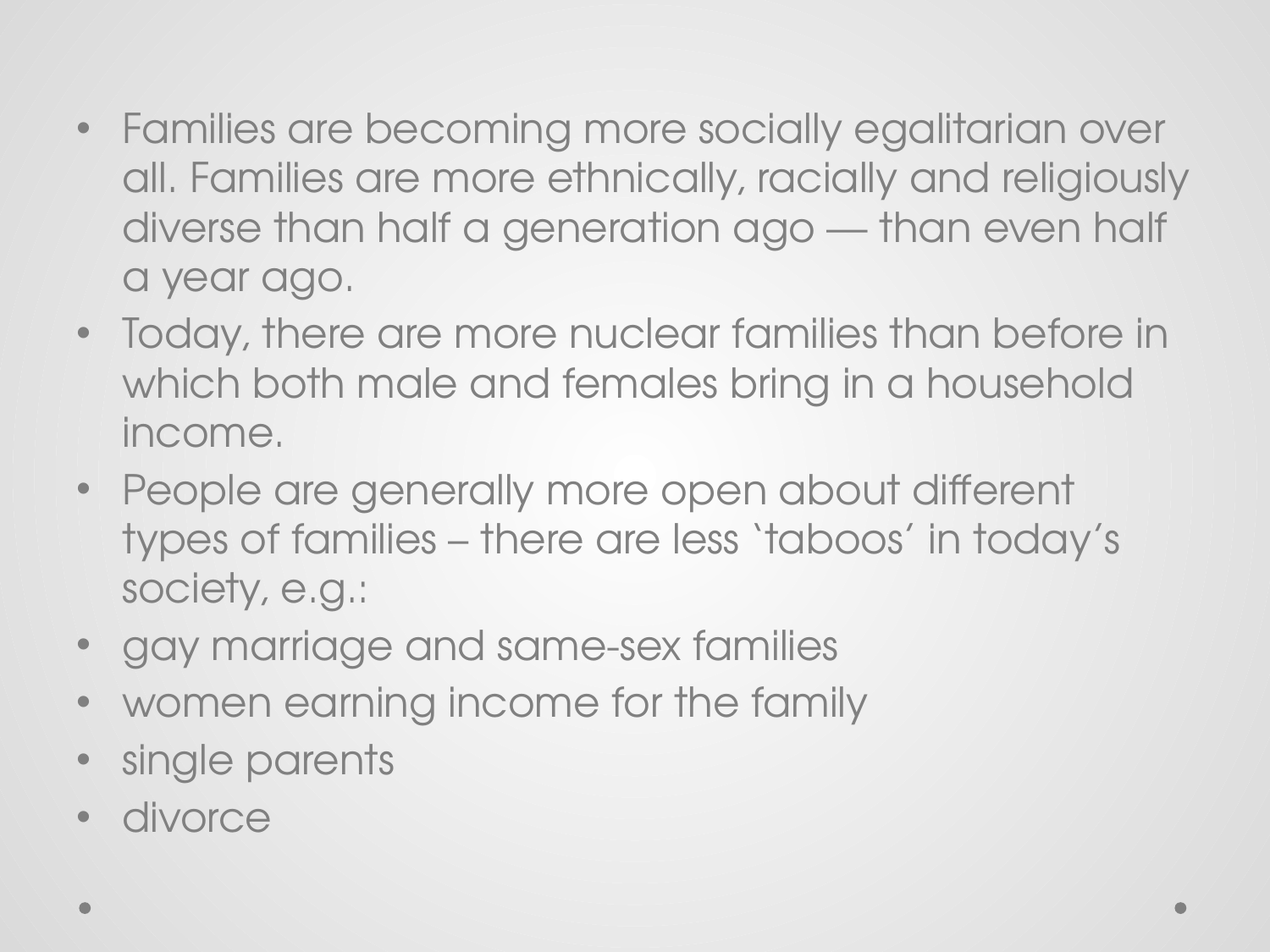

Families are becoming more socially egalitarian over all. Families are more ethnically, racially and religiously diverse than half a generation ago — than even half a year ago.
Today, there are more nuclear families than before in which both male and females bring in a household income.
People are generally more open about different types of families – there are less ‘taboos’ in today’s society, e.g.:
gay marriage and same-sex families
women earning income for the family
single parents
divorce